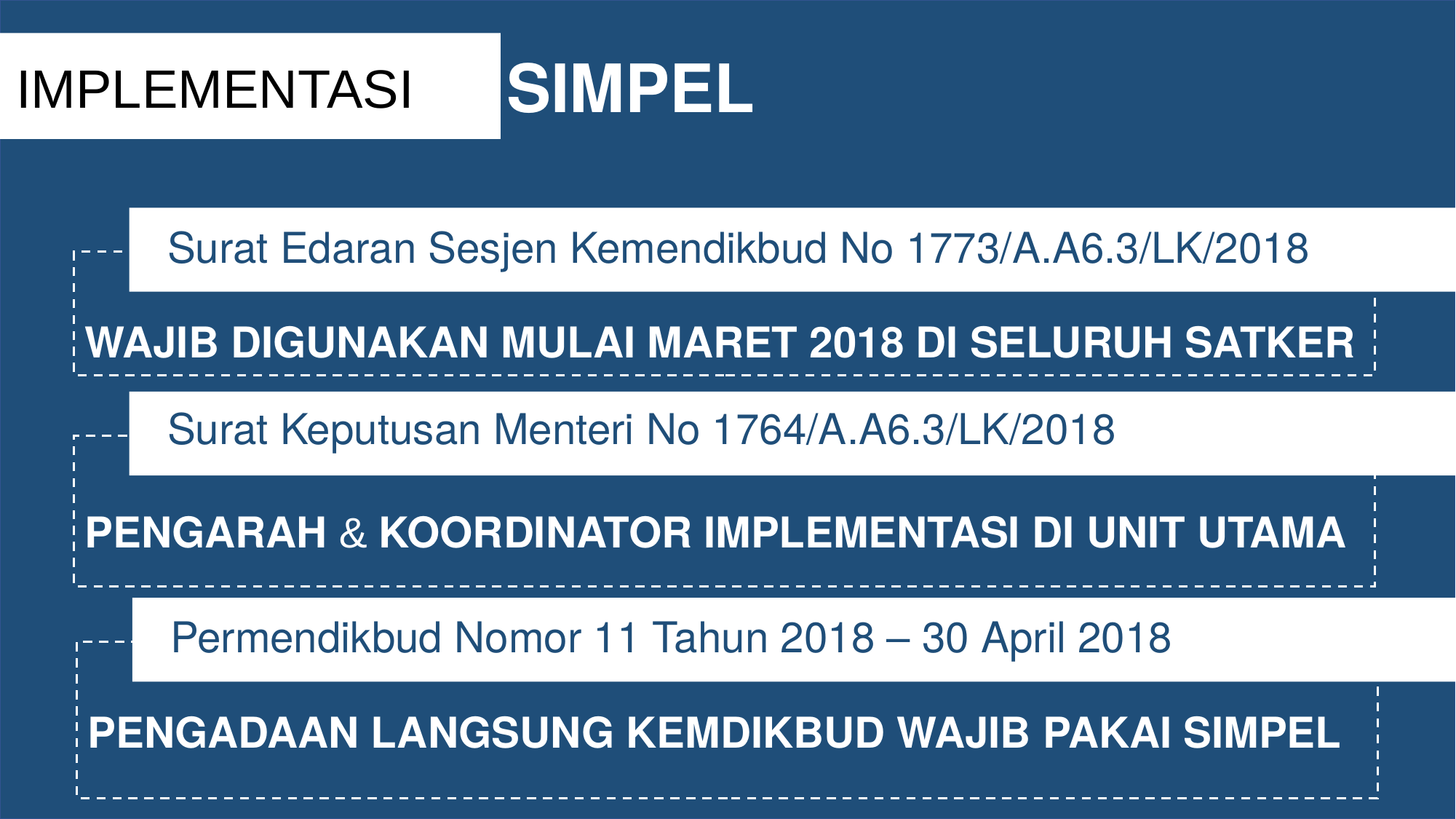

IMPLEMENTASI
SIMPEL
Surat Edaran Sesjen Kemendikbud No 1773/A.A6.3/LK/2018

WAJIB DIGUNAKAN MULAI MARET 2018 DI SELURUH SATKER
Surat Keputusan Menteri No 1764/A.A6.3/LK/2018

PENGARAH & KOORDINATOR IMPLEMENTASI DI UNIT UTAMA
Permendikbud Nomor 11 Tahun 2018 – 30 April 2018

PENGADAAN LANGSUNG KEMDIKBUD WAJIB PAKAI SIMPEL